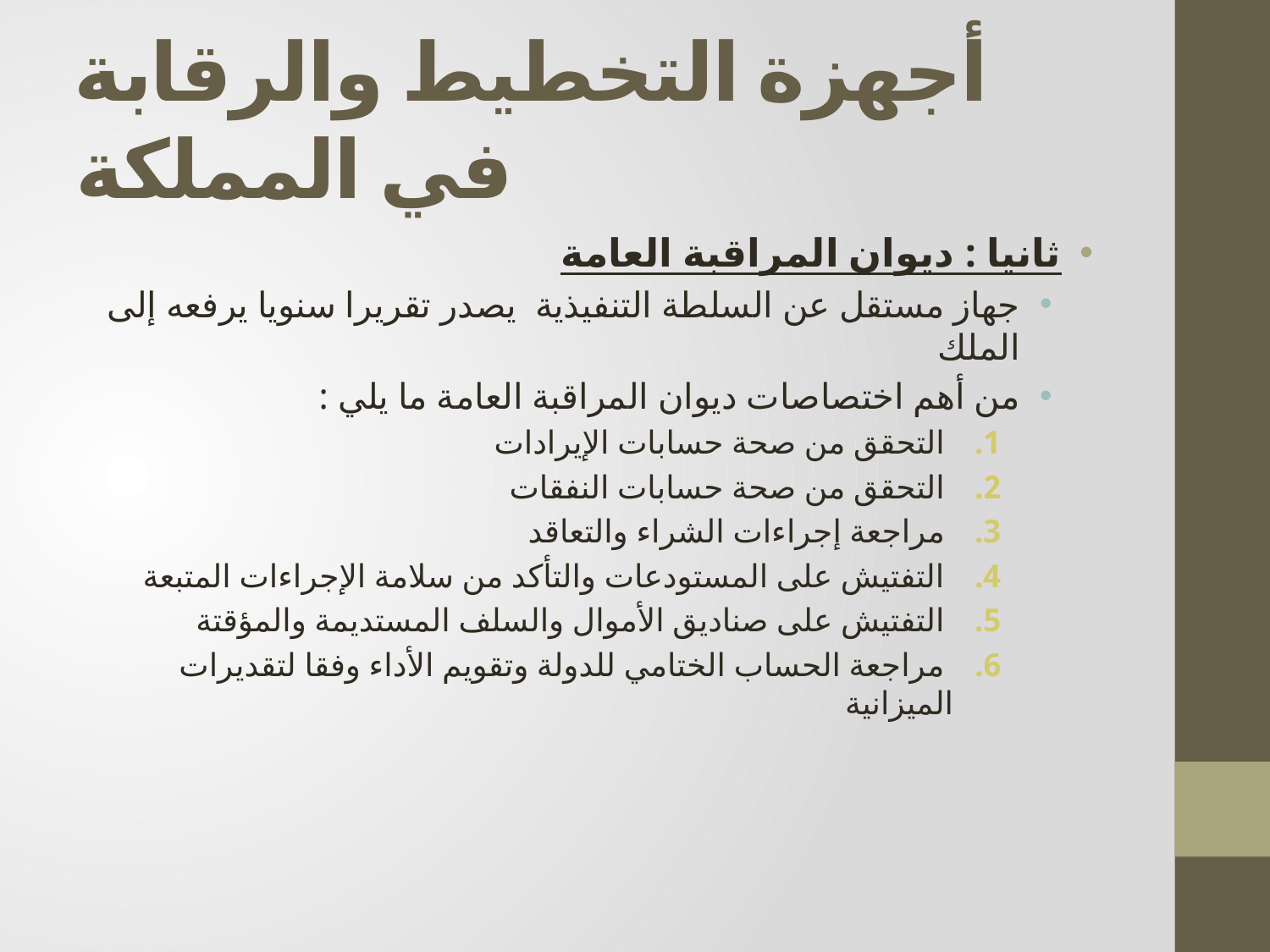

# أجهزة التخطيط والرقابة في المملكة
ثانيا : ديوان المراقبة العامة
جهاز مستقل عن السلطة التنفيذية  يصدر تقريرا سنويا يرفعه إلى الملك
من أهم اختصاصات ديوان المراقبة العامة ما يلي :
 التحقق من صحة حسابات الإيرادات
 التحقق من صحة حسابات النفقات
 مراجعة إجراءات الشراء والتعاقد
 التفتيش على المستودعات والتأكد من سلامة الإجراءات المتبعة
 التفتيش على صناديق الأموال والسلف المستديمة والمؤقتة
 مراجعة الحساب الختامي للدولة وتقويم الأداء وفقا لتقديرات الميزانية